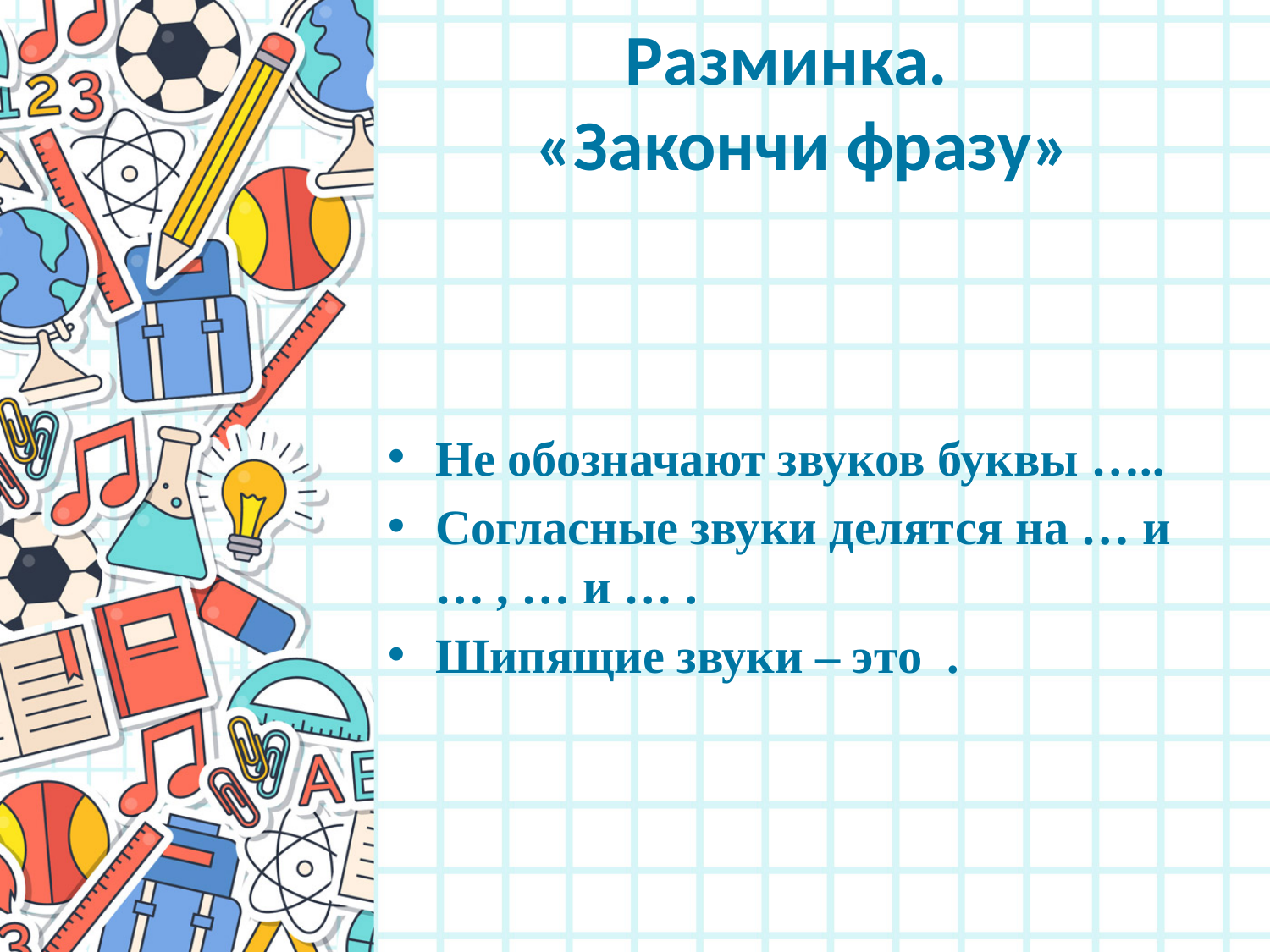

# Разминка. «Закончи фразу»

Не обозначают звуков буквы …..
Согласные звуки делятся на … и … , … и … .
Шипящие звуки – это  .